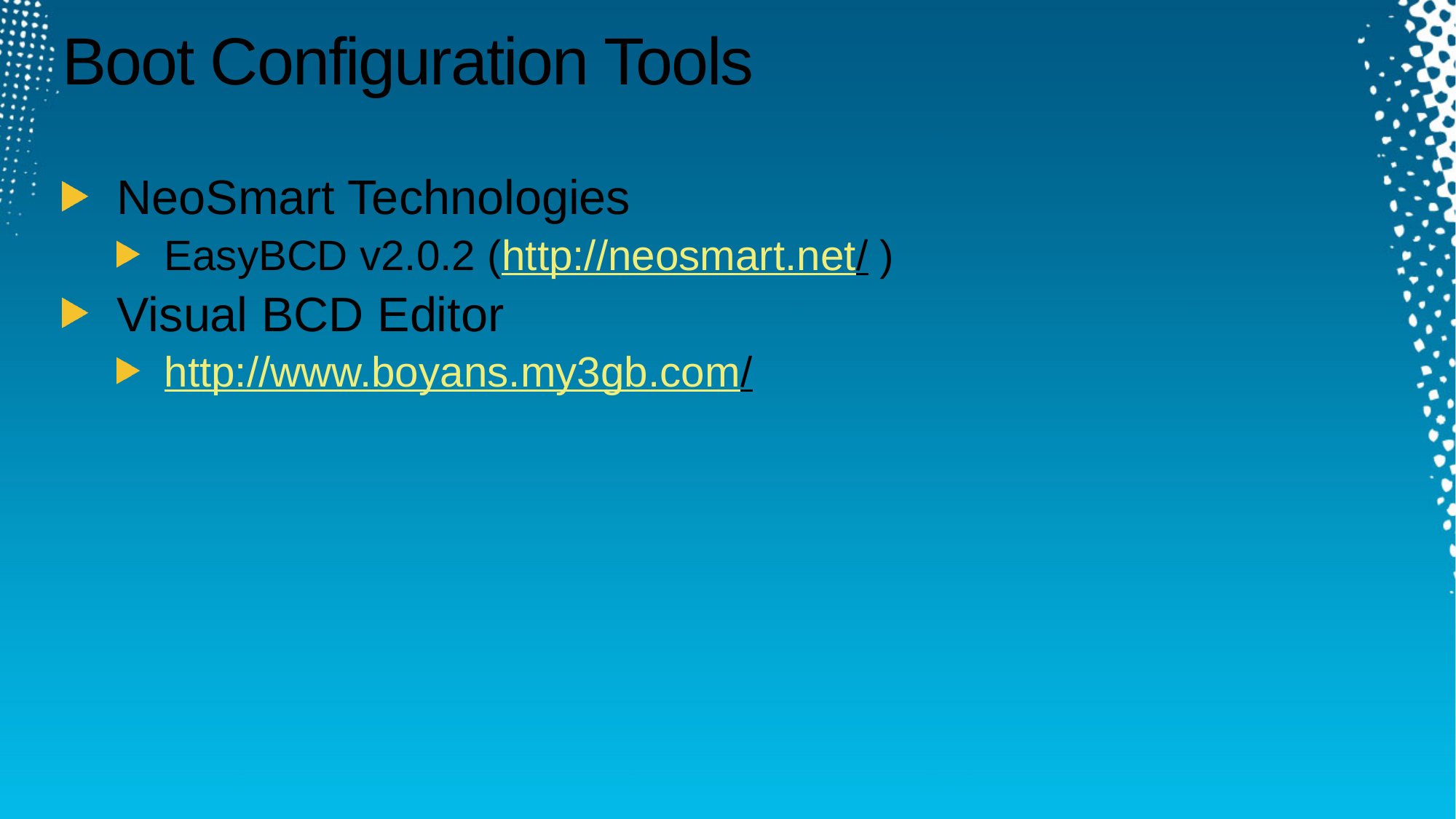

# Boot Configuration Tools
NeoSmart Technologies
EasyBCD v2.0.2 (http://neosmart.net/ )
Visual BCD Editor
http://www.boyans.my3gb.com/